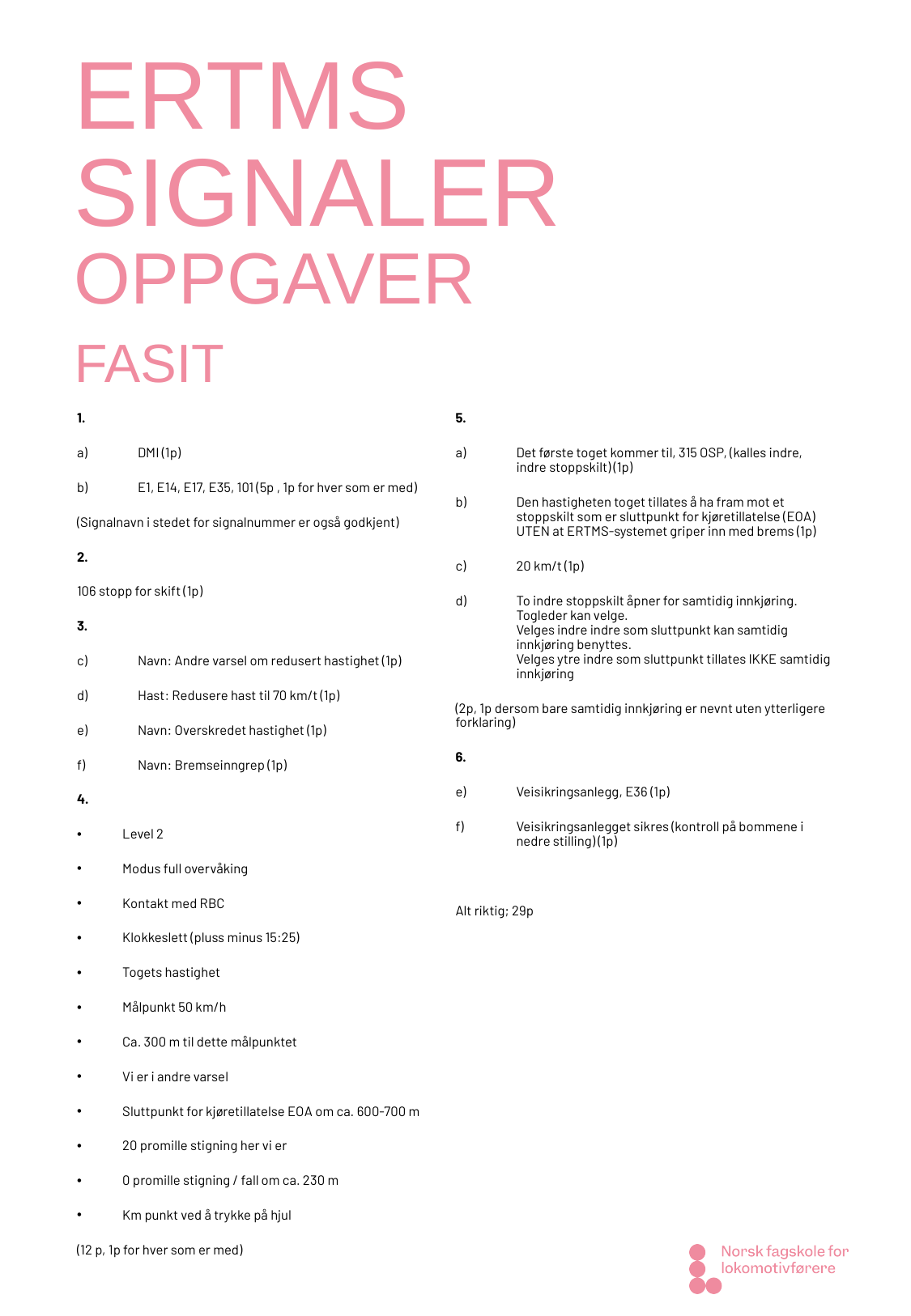

ERTMS
SIGNALER OPPGAVER
FASIT
1.
DMI (1p)
E1, E14, E17, E35, 101 (5p , 1p for hver som er med)
(Signalnavn i stedet for signalnummer er også godkjent)
2.
106 stopp for skift (1p)
3.
Navn: Andre varsel om redusert hastighet (1p)
Hast: Redusere hast til 70 km/t (1p)
Navn: Overskredet hastighet (1p)
Navn: Bremseinngrep (1p)
4.
Level 2
Modus full overvåking
Kontakt med RBC
Klokkeslett (pluss minus 15:25)
Togets hastighet
Målpunkt 50 km/h
Ca. 300 m til dette målpunktet
Vi er i andre varsel
Sluttpunkt for kjøretillatelse EOA om ca. 600-700 m
20 promille stigning her vi er
0 promille stigning / fall om ca. 230 m
Km punkt ved å trykke på hjul
(12 p, 1p for hver som er med)

5.
Det første toget kommer til, 315 OSP, (kalles indre, indre stoppskilt) (1p)
Den hastigheten toget tillates å ha fram mot et stoppskilt som er sluttpunkt for kjøretillatelse (EOA) UTEN at ERTMS-systemet griper inn med brems (1p)
20 km/t (1p)
To indre stoppskilt åpner for samtidig innkjøring.
Togleder kan velge.
Velges indre indre som sluttpunkt kan samtidig innkjøring benyttes.
Velges ytre indre som sluttpunkt tillates IKKE samtidig innkjøring
(2p, 1p dersom bare samtidig innkjøring er nevnt uten ytterligere forklaring)
6.
Veisikringsanlegg, E36 (1p)
Veisikringsanlegget sikres (kontroll på bommene i nedre stilling) (1p)

Alt riktig; 29p